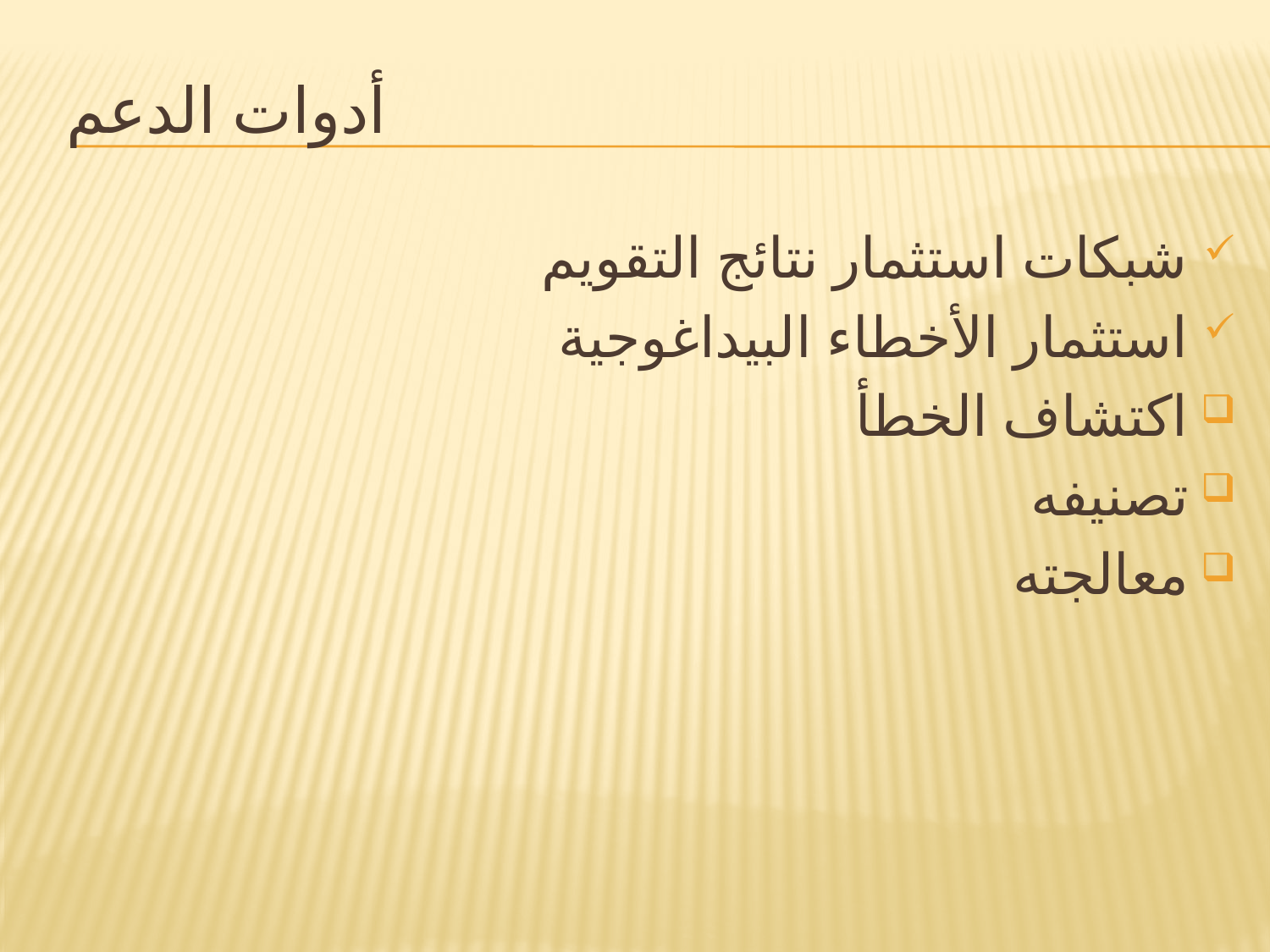

# أدوات الدعم
شبكات استثمار نتائج التقويم
استثمار الأخطاء البيداغوجية
اكتشاف الخطأ
تصنيفه
معالجته